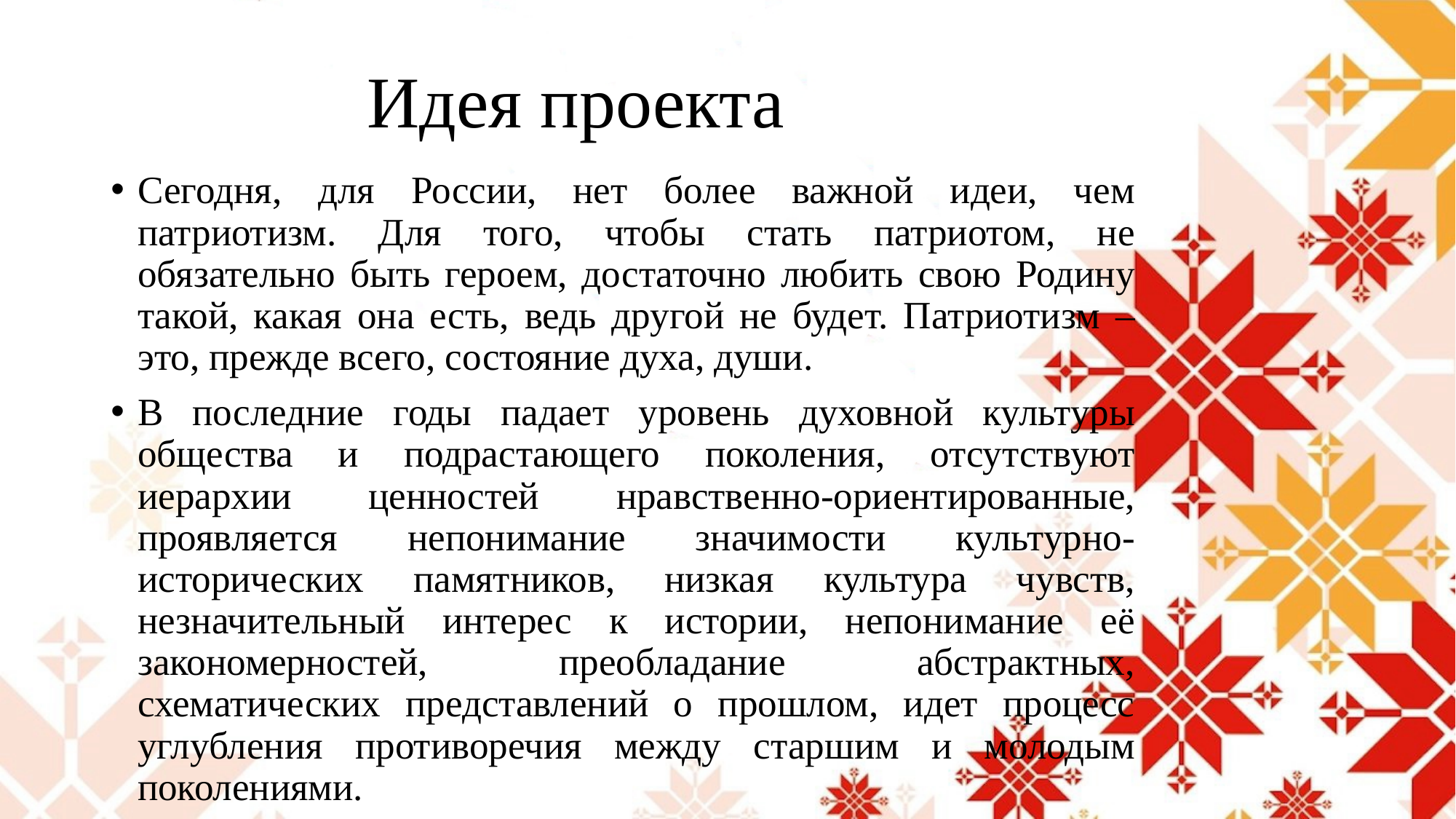

# Идея проекта
Сегодня, для России, нет более важной идеи, чем патриотизм. Для того, чтобы стать патриотом, не обязательно быть героем, достаточно любить свою Родину такой, какая она есть, ведь другой не будет. Патриотизм – это, прежде всего, состояние духа, души.
В последние годы падает уровень духовной культуры общества и подрастающего поколения, отсутствуют иерархии ценностей нравственно-ориентированные, проявляется непонимание значимости культурно-исторических памятников, низкая культура чувств, незначительный интерес к истории, непонимание её закономерностей, преобладание абстрактных, схематических представлений о прошлом, идет процесс углубления противоречия между старшим и молодым поколениями.